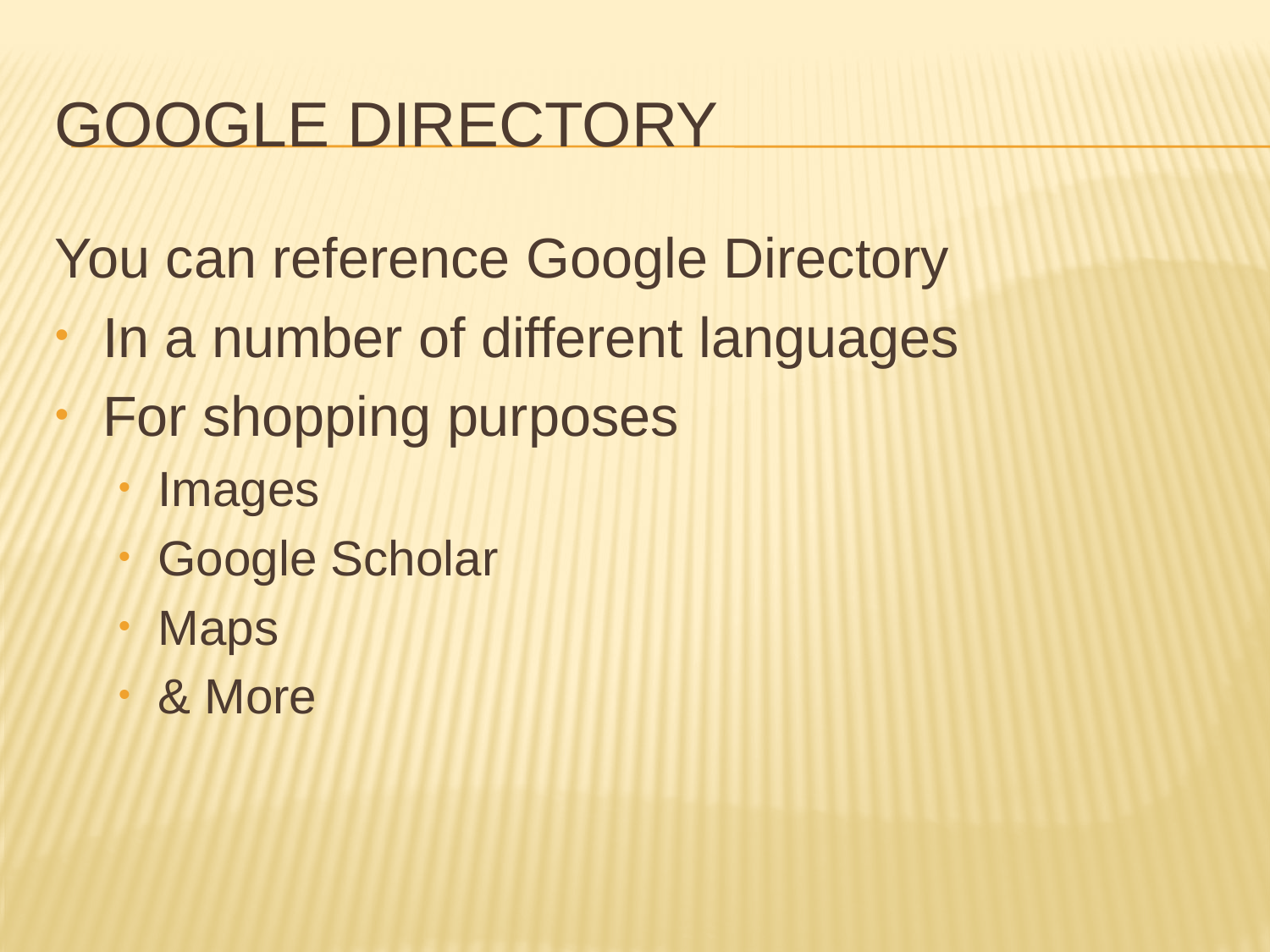

# Google directory
You can reference Google Directory
In a number of different languages
For shopping purposes
Images
Google Scholar
Maps
& More